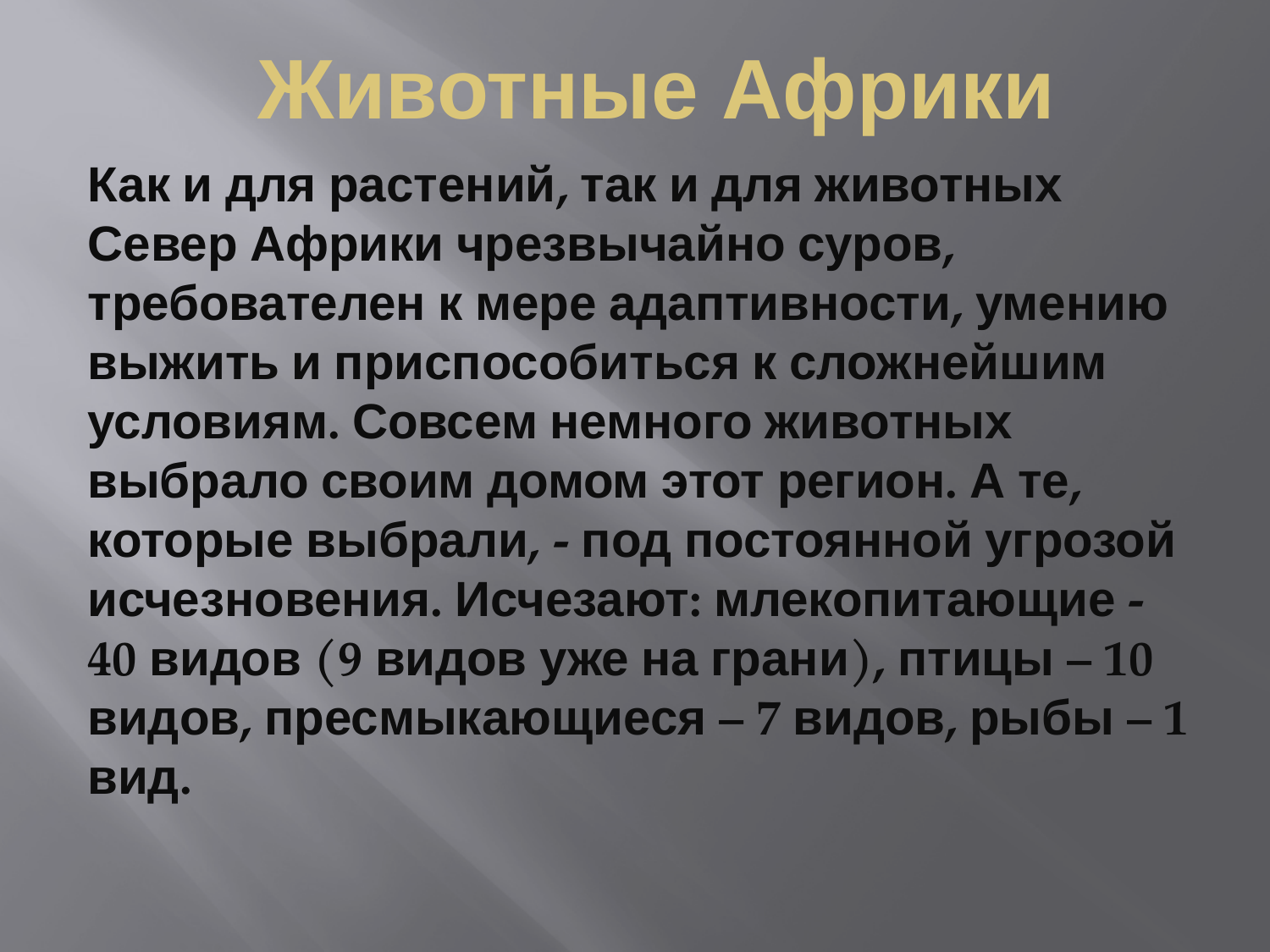

# Животные Африки
Как и для растений, так и для животных Север Африки чрезвычайно суров, требователен к мере адаптивности, умению выжить и приспособиться к сложнейшим условиям. Совсем немного животных выбрало своим домом этот регион. А те, которые выбрали, - под постоянной угрозой исчезновения. Исчезают: млекопитающие - 40 видов (9 видов уже на грани), птицы – 10 видов, пресмыкающиеся – 7 видов, рыбы – 1 вид.